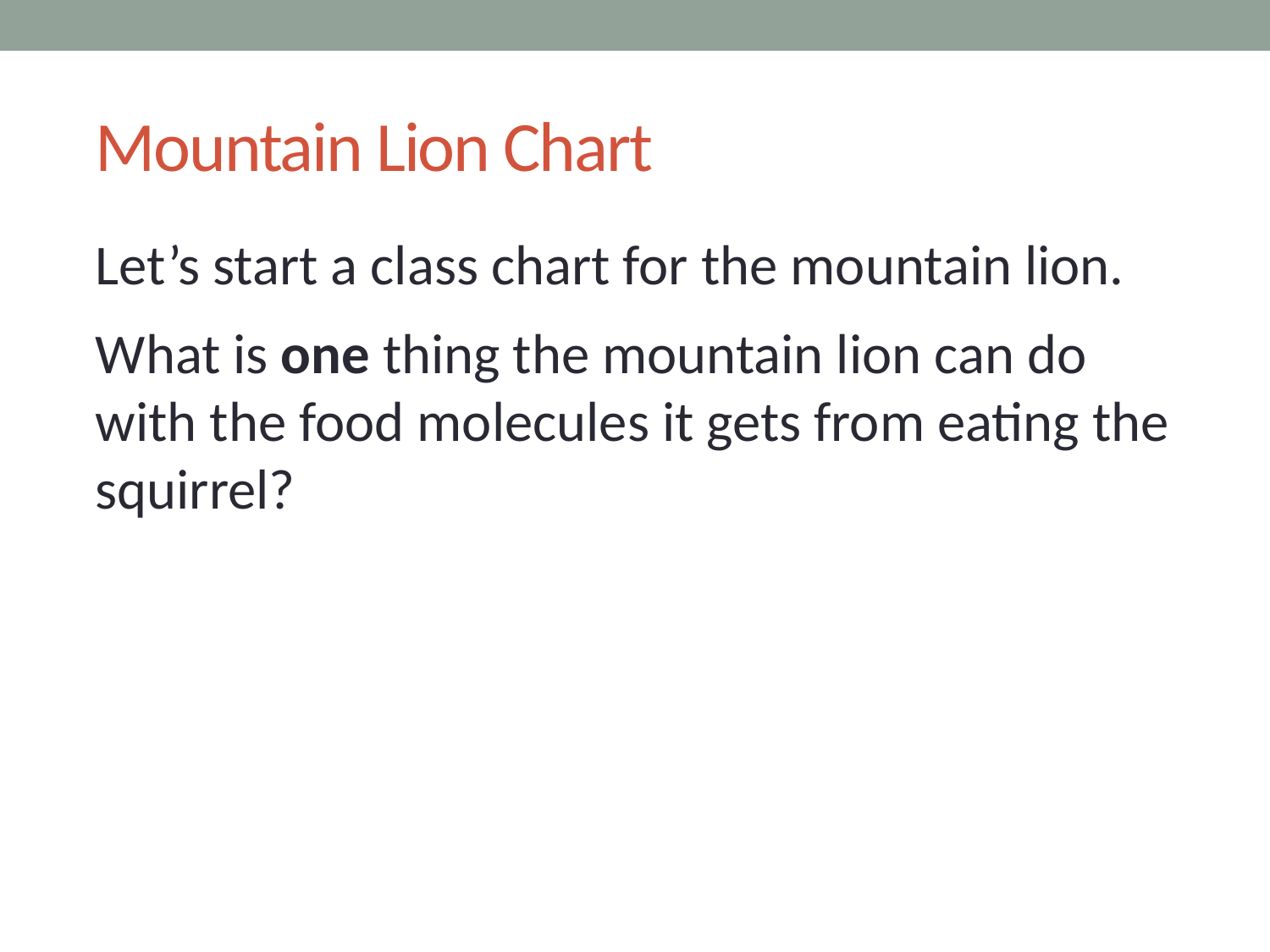

# Mountain Lion Chart
Let’s start a class chart for the mountain lion.
What is one thing the mountain lion can do with the food molecules it gets from eating the squirrel?